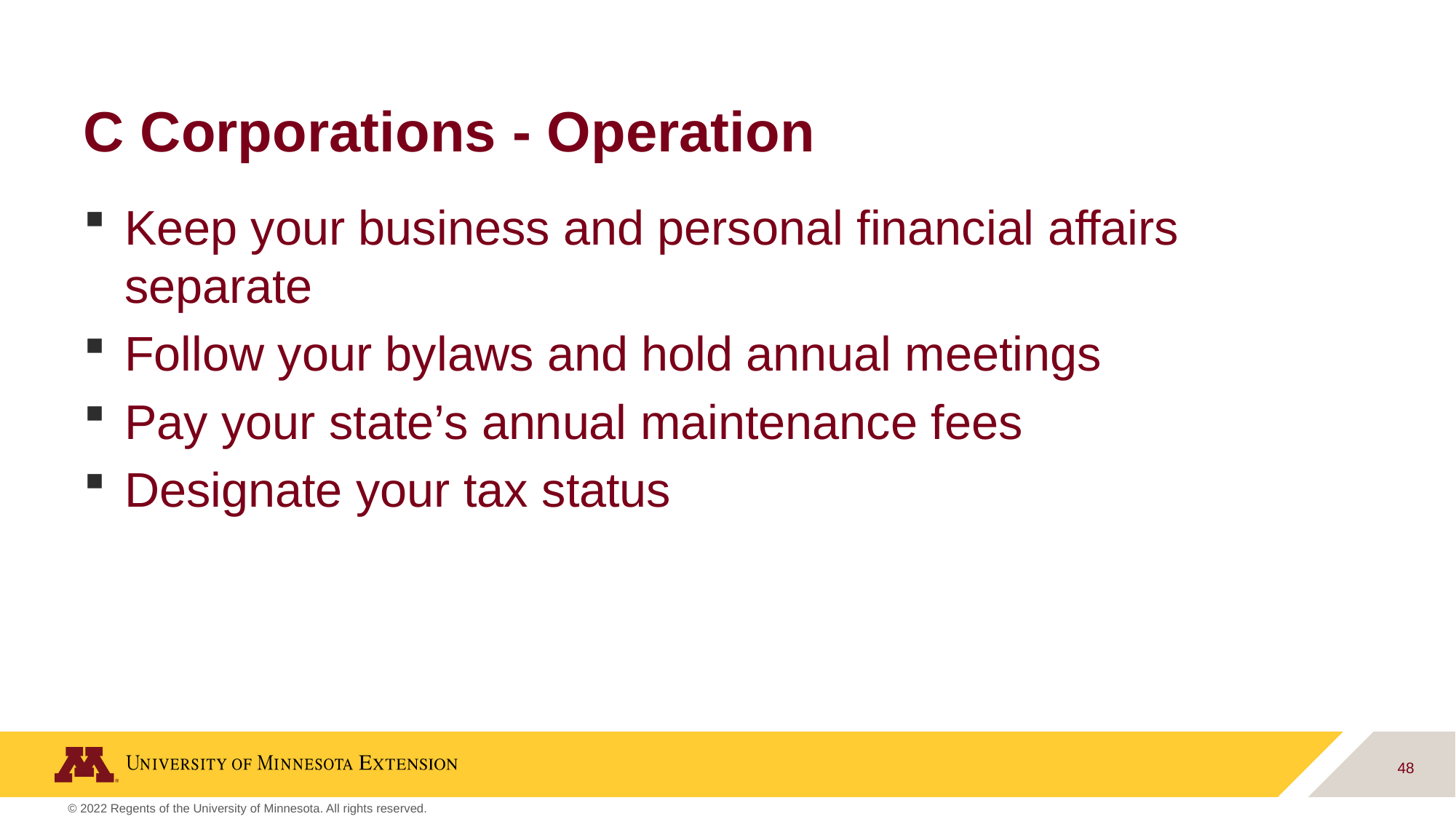

# C Corporations - Operation
Keep your business and personal financial affairs separate
Follow your bylaws and hold annual meetings
Pay your state’s annual maintenance fees
Designate your tax status